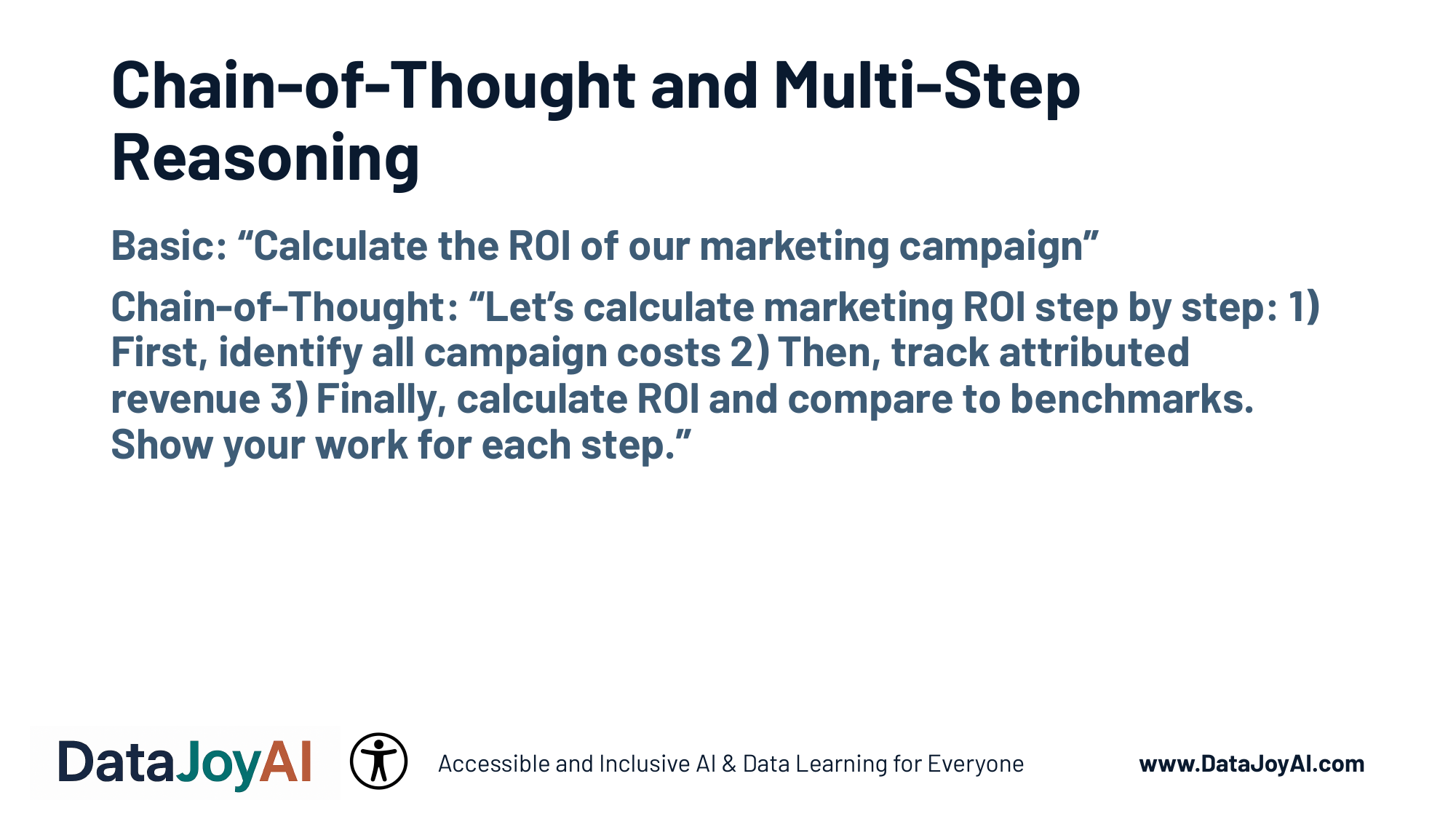

# Chain-of-Thought and Multi-Step Reasoning
Basic: “Calculate the ROI of our marketing campaign”
Chain-of-Thought: “Let’s calculate marketing ROI step by step: 1) First, identify all campaign costs 2) Then, track attributed revenue 3) Finally, calculate ROI and compare to benchmarks. Show your work for each step.”